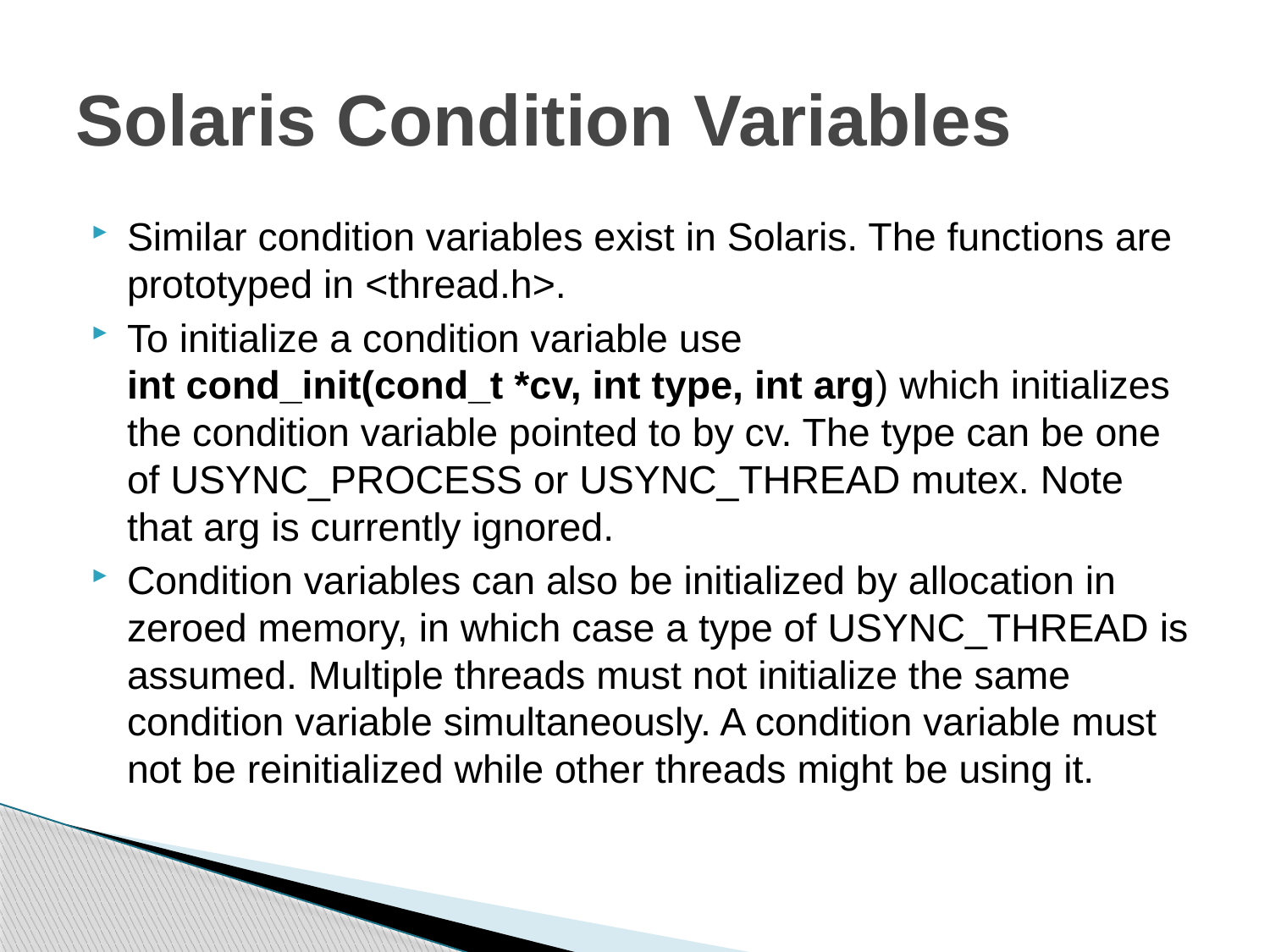

# Solaris Condition Variables
Similar condition variables exist in Solaris. The functions are prototyped in <thread.h>.
To initialize a condition variable use 
int cond_init(cond_t *cv, int type, int arg) which initializes the condition variable pointed to by cv. The type can be one of USYNC_PROCESS or USYNC_THREAD mutex. Note that arg is currently ignored.
Condition variables can also be initialized by allocation in zeroed memory, in which case a type of USYNC_THREAD is assumed. Multiple threads must not initialize the same condition variable simultaneously. A condition variable must not be reinitialized while other threads might be using it.